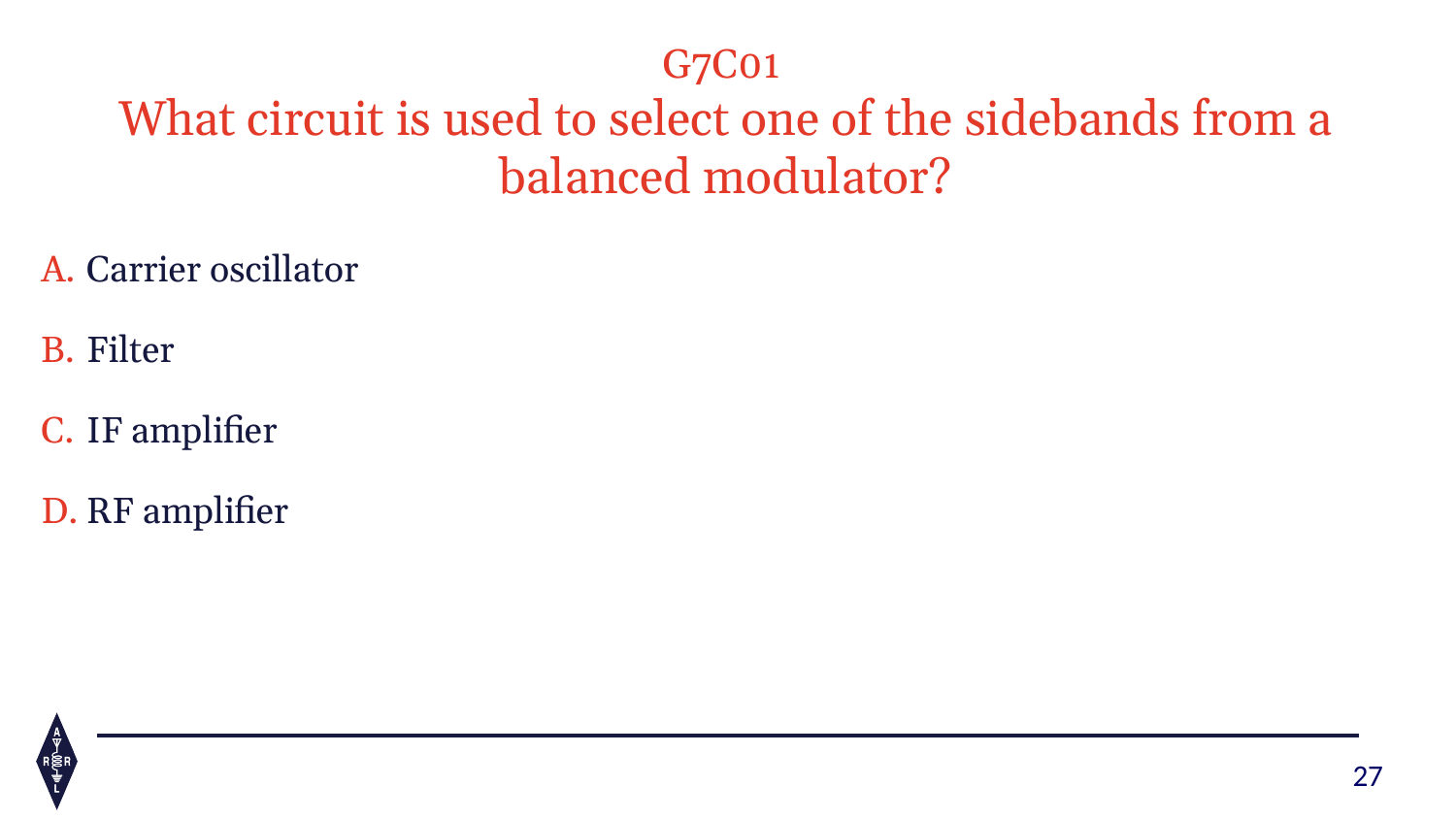

G7C01
What circuit is used to select one of the sidebands from a balanced modulator?
Carrier oscillator
Filter
IF amplifier
RF amplifier
27